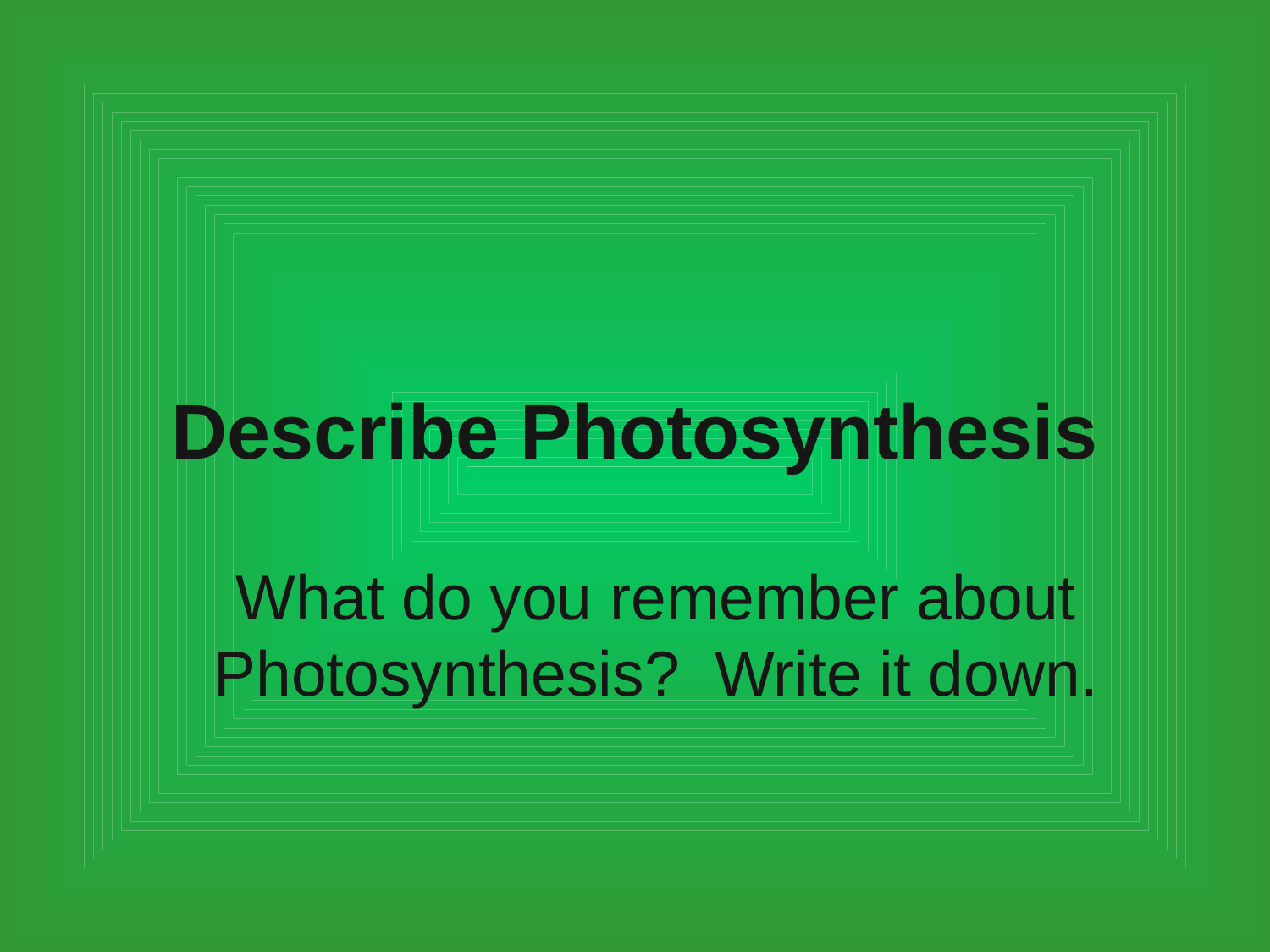

# Describe Photosynthesis
What do you remember about Photosynthesis?  Write it down.